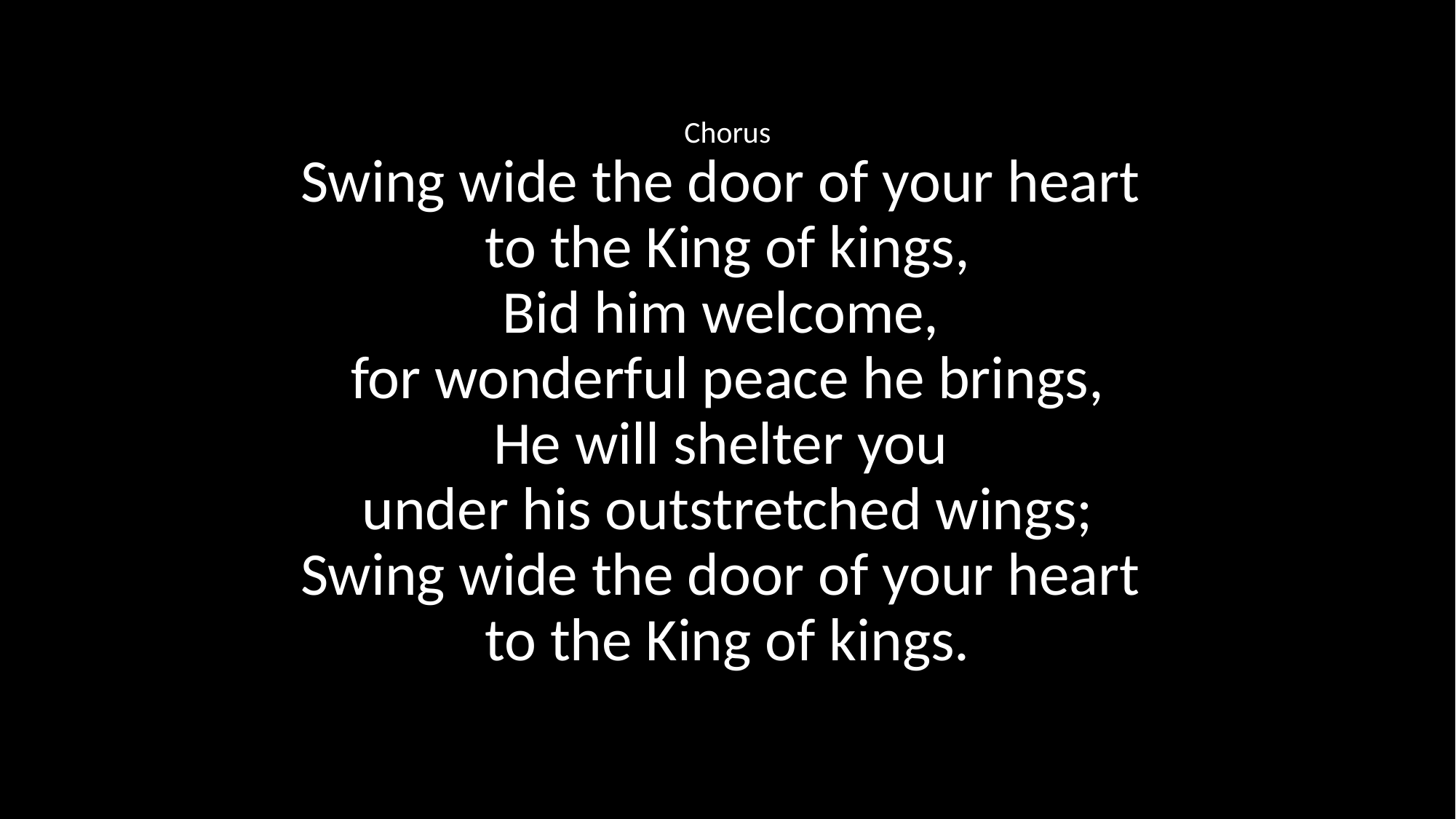

Chorus
Swing wide the door of your heart
to the King of kings,
Bid him welcome,
for wonderful peace he brings,
He will shelter you
under his outstretched wings;
Swing wide the door of your heart
to the King of kings.